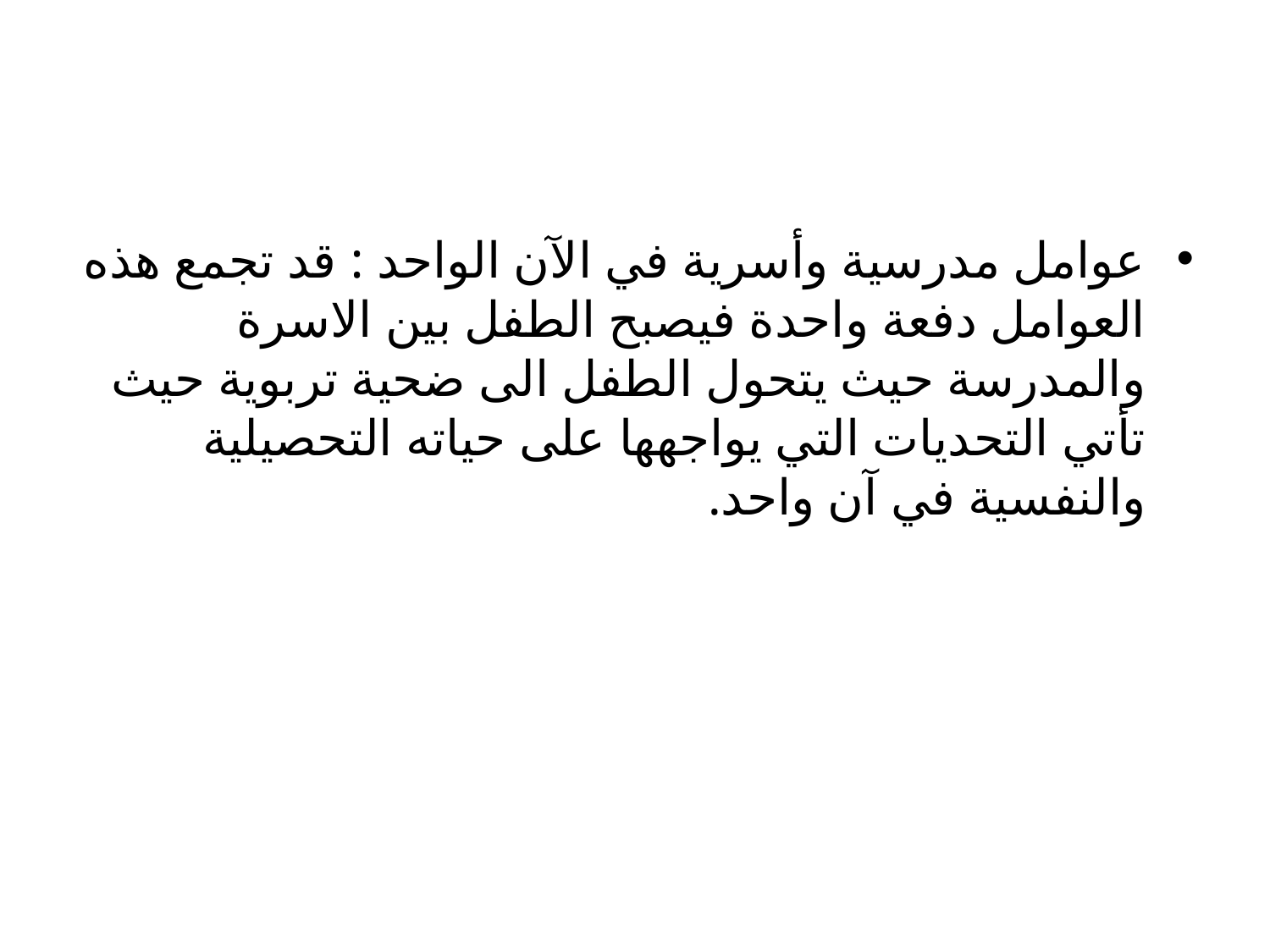

عوامل مدرسية وأسرية في الآن الواحد : قد تجمع هذه العوامل دفعة واحدة فيصبح الطفل بين الاسرة والمدرسة حيث يتحول الطفل الى ضحية تربوية حيث تأتي التحديات التي يواجهها على حياته التحصيلية والنفسية في آن واحد.